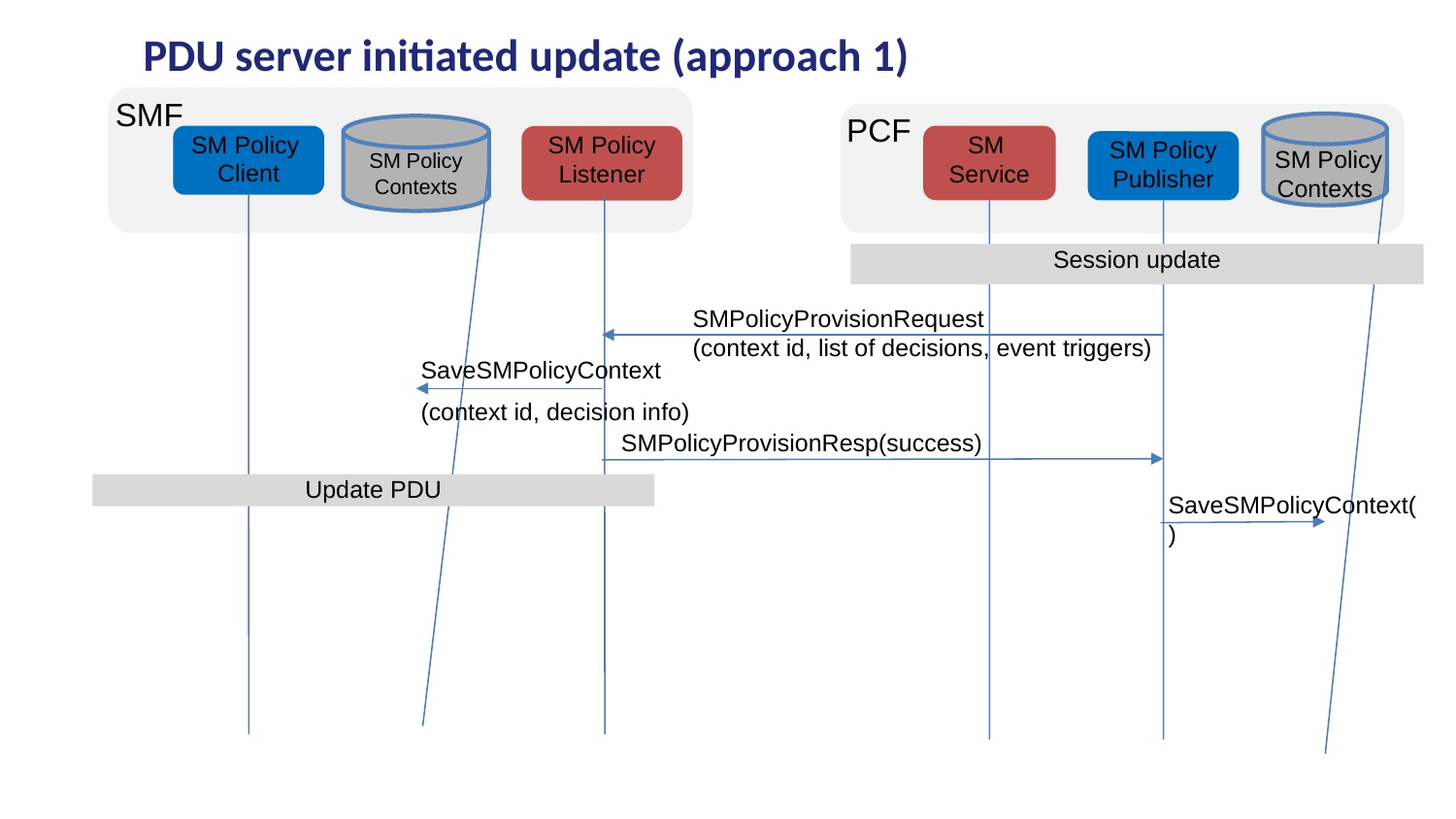

# PDU server initiated update (approach 1)
SMF
PCF
 SM Policy Contexts
SM Policy Contexts
SM Policy
Client
SM
Service
SM Policy Listener
SM Policy Publisher
Session update
SMPolicyProvisionRequest
(context id, list of decisions, event triggers)
SaveSMPolicyContext
(context id, decision info)
SMPolicyProvisionResp(success)
Update PDU
SaveSMPolicyContext()